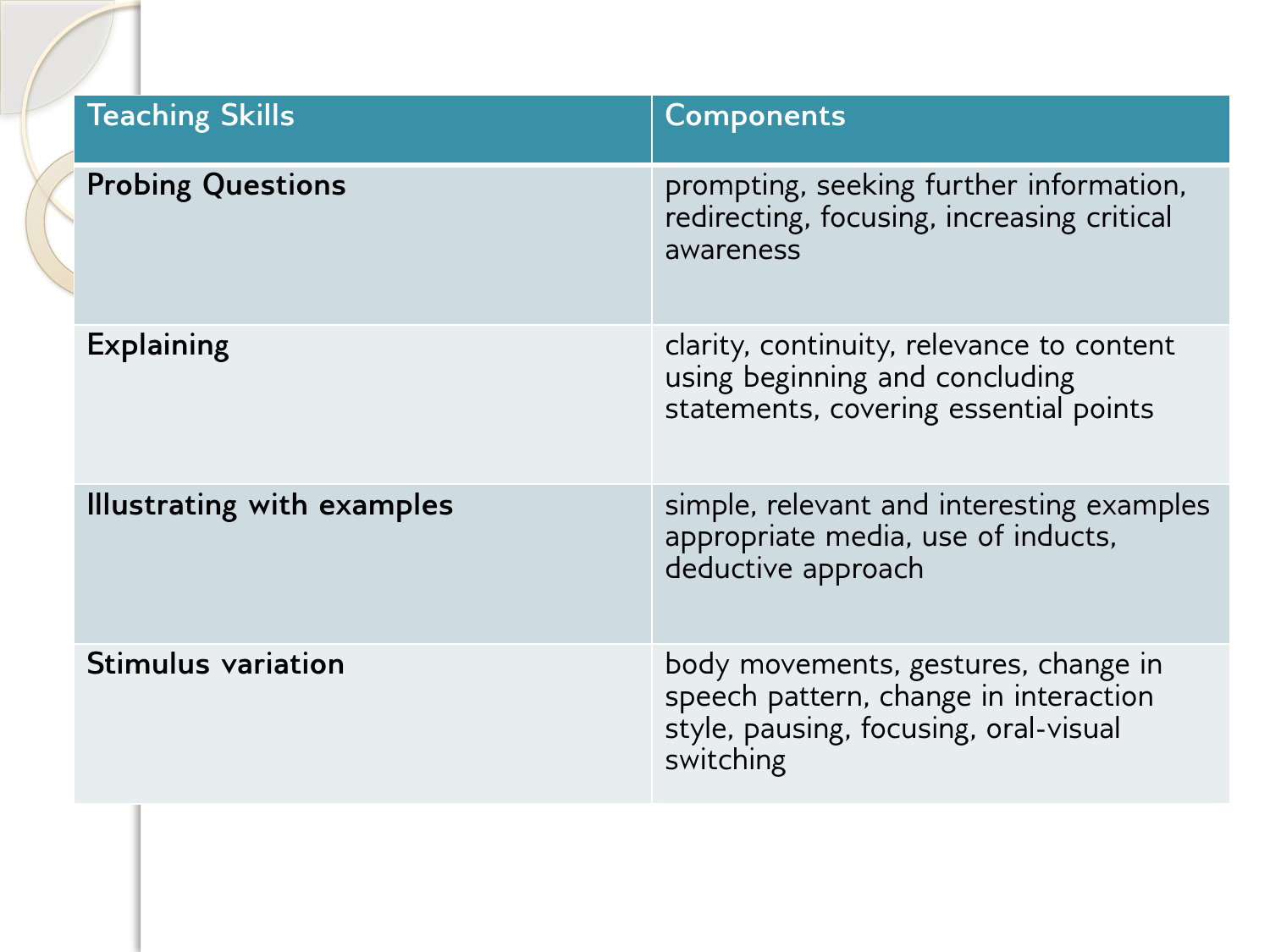

| Teaching Skills | Components |
| --- | --- |
| Probing Questions | prompting, seeking further information, redirecting, focusing, increasing critical awareness |
| Explaining | clarity, continuity, relevance to content using beginning and concluding statements, covering essential points |
| Illustrating with examples | simple, relevant and interesting examples appropriate media, use of inducts, deductive approach |
| Stimulus variation | body movements, gestures, change in speech pattern, change in interaction style, pausing, focusing, oral-visual switching |